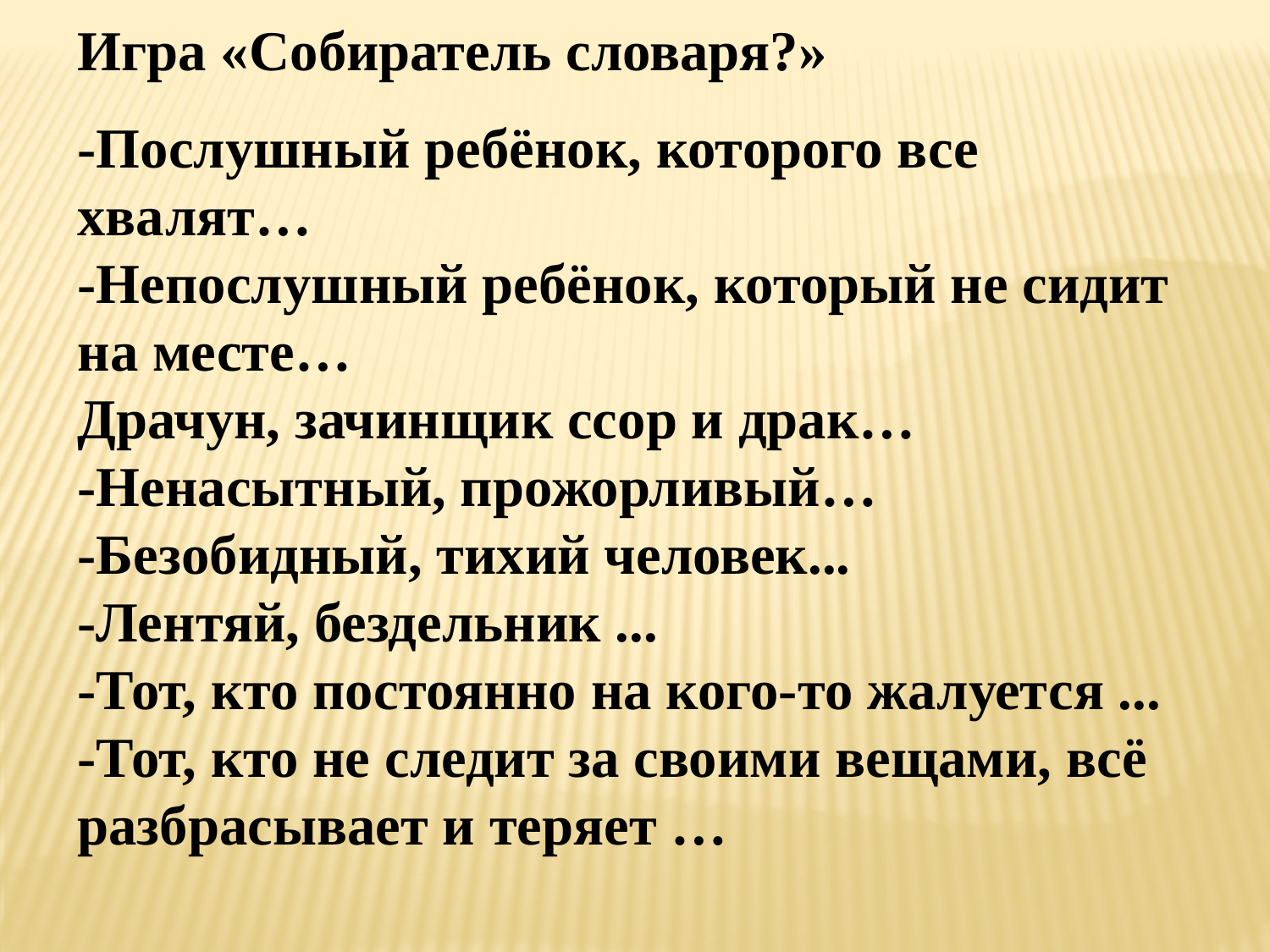

Игра «Собиратель словаря?»

-Послушный ребёнок, которого все хвалят…
-Непослушный ребёнок, который не сидит на месте…
Драчун, зачинщик ссор и драк…
-Ненасытный, прожорливый…
-Безобидный, тихий человек...
-Лентяй, бездельник ...
-Тот, кто постоянно на кого-то жалуется ...
-Тот, кто не следит за своими вещами, всё разбрасывает и теряет …